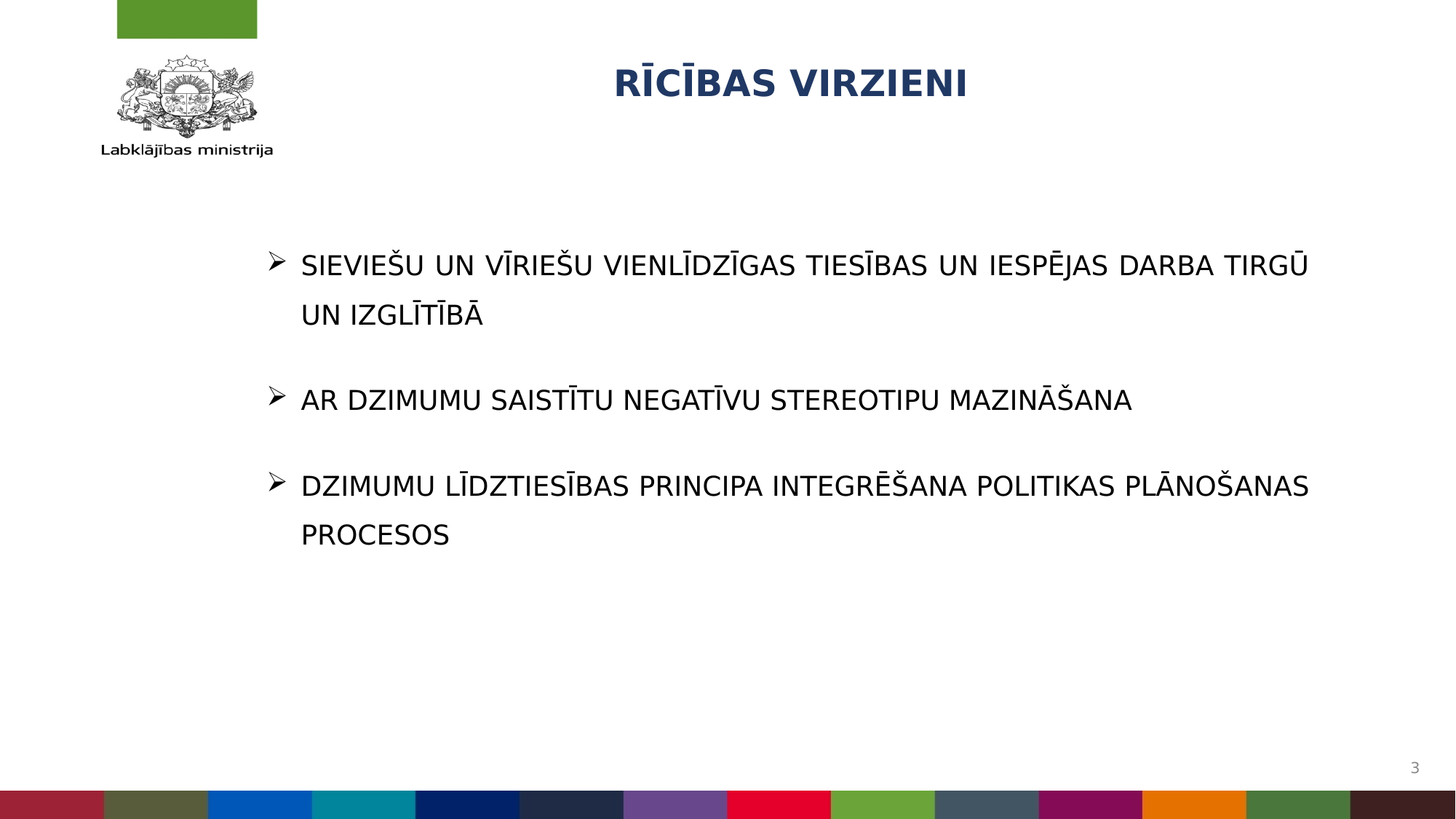

# Rīcības virzieni
SIEVIEŠU UN VĪRIEŠU VIENLĪDZĪGAS TIESĪBAS UN IESPĒJAS DARBA TIRGŪ UN IZGLĪTĪBĀ
AR DZIMUMU SAISTĪTU NEGATĪVU STEREOTIPU MAZINĀŠANA
DZIMUMU LĪDZTIESĪBAS PRINCIPA INTEGRĒŠANA POLITIKAS PLĀNOŠANAS PROCESOS

3